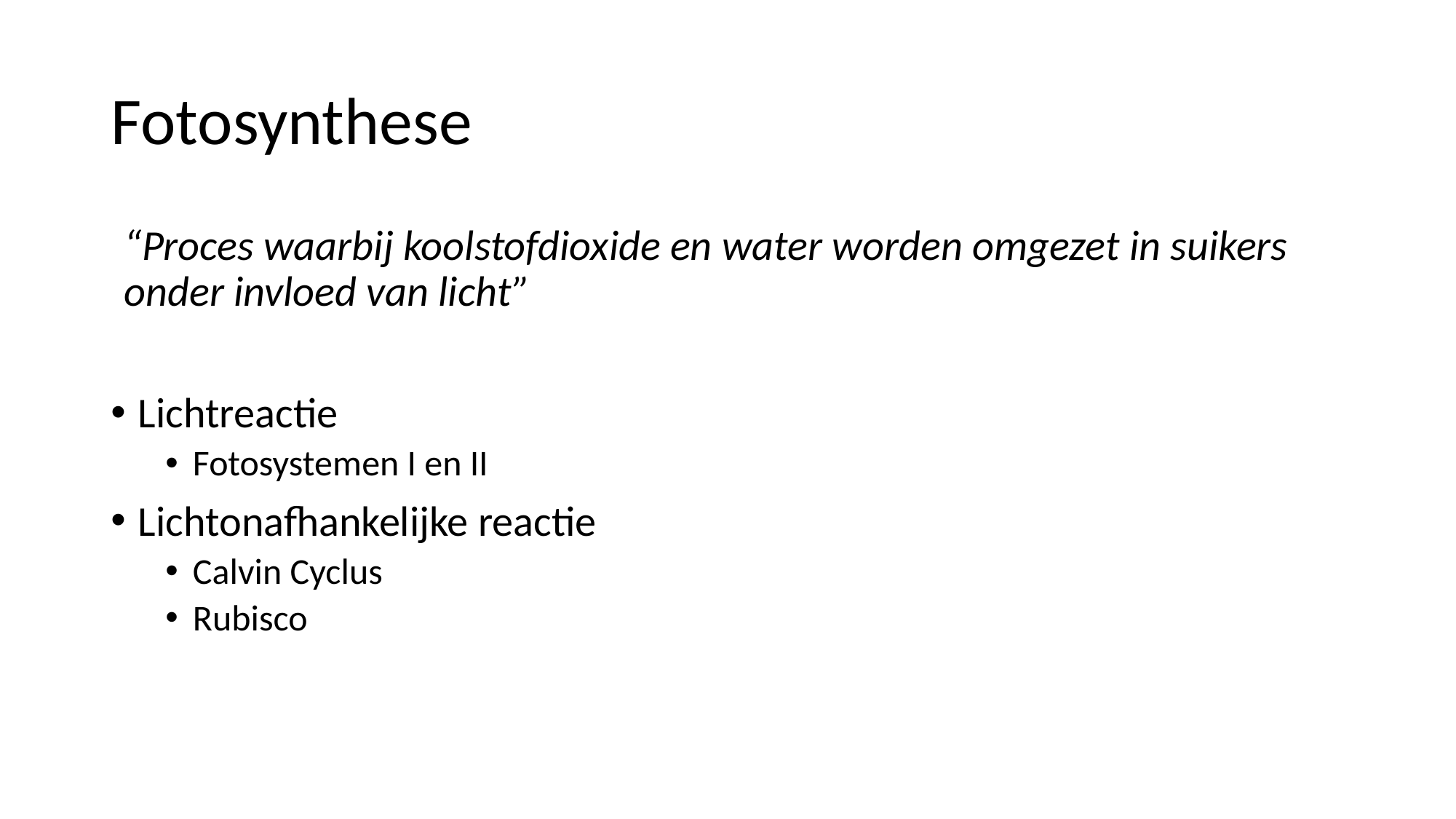

# Fotosynthese
“Proces waarbij koolstofdioxide en water worden omgezet in suikers onder invloed van licht”

Lichtreactie
Fotosystemen I en II
Lichtonafhankelijke reactie
Calvin Cyclus
Rubisco